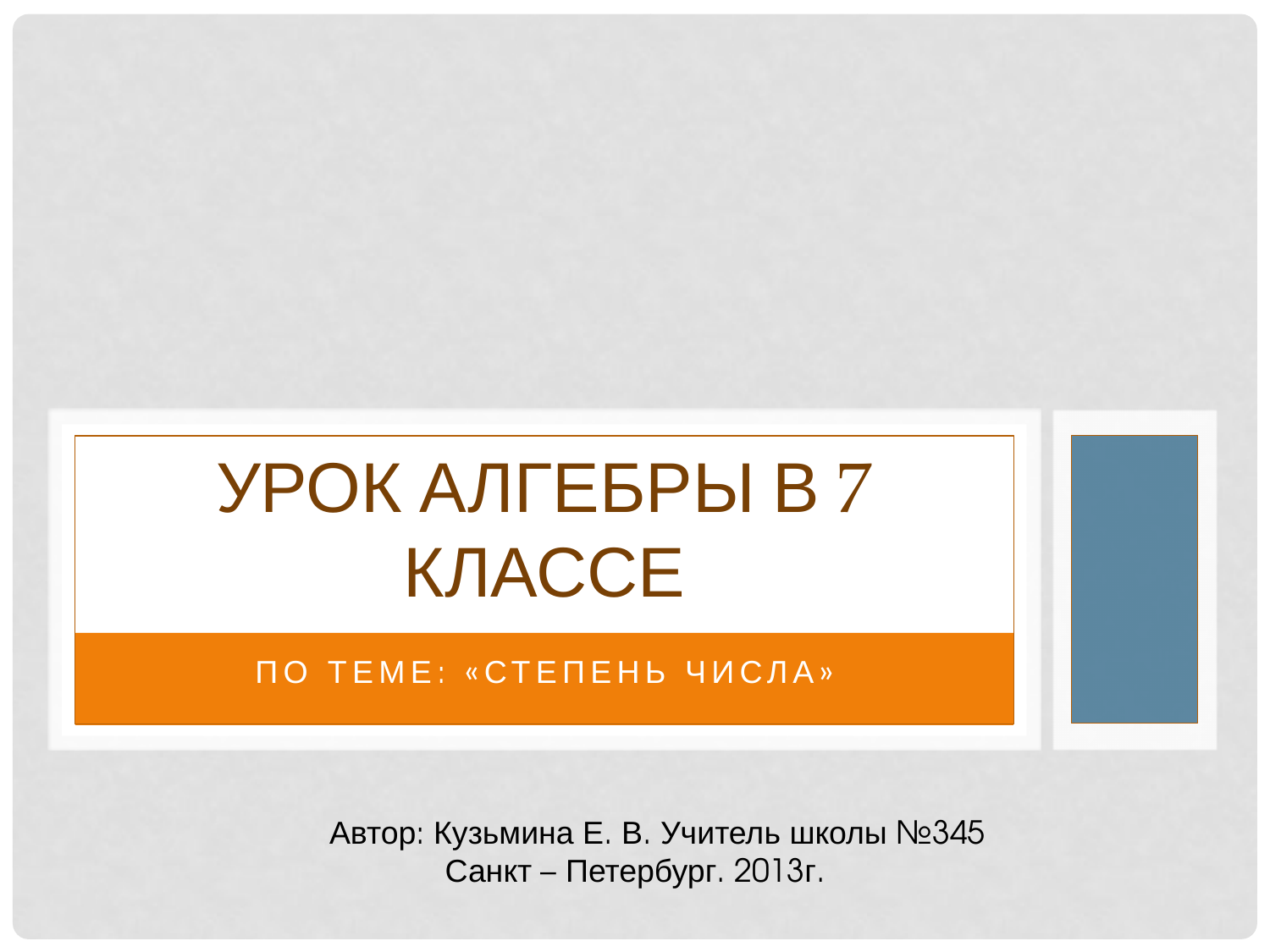

# Урок алгебры в 7 классе
По теме: «Степень числа»
Автор: Кузьмина Е. В. Учитель школы №345
             Санкт – Петербург. 2013г.